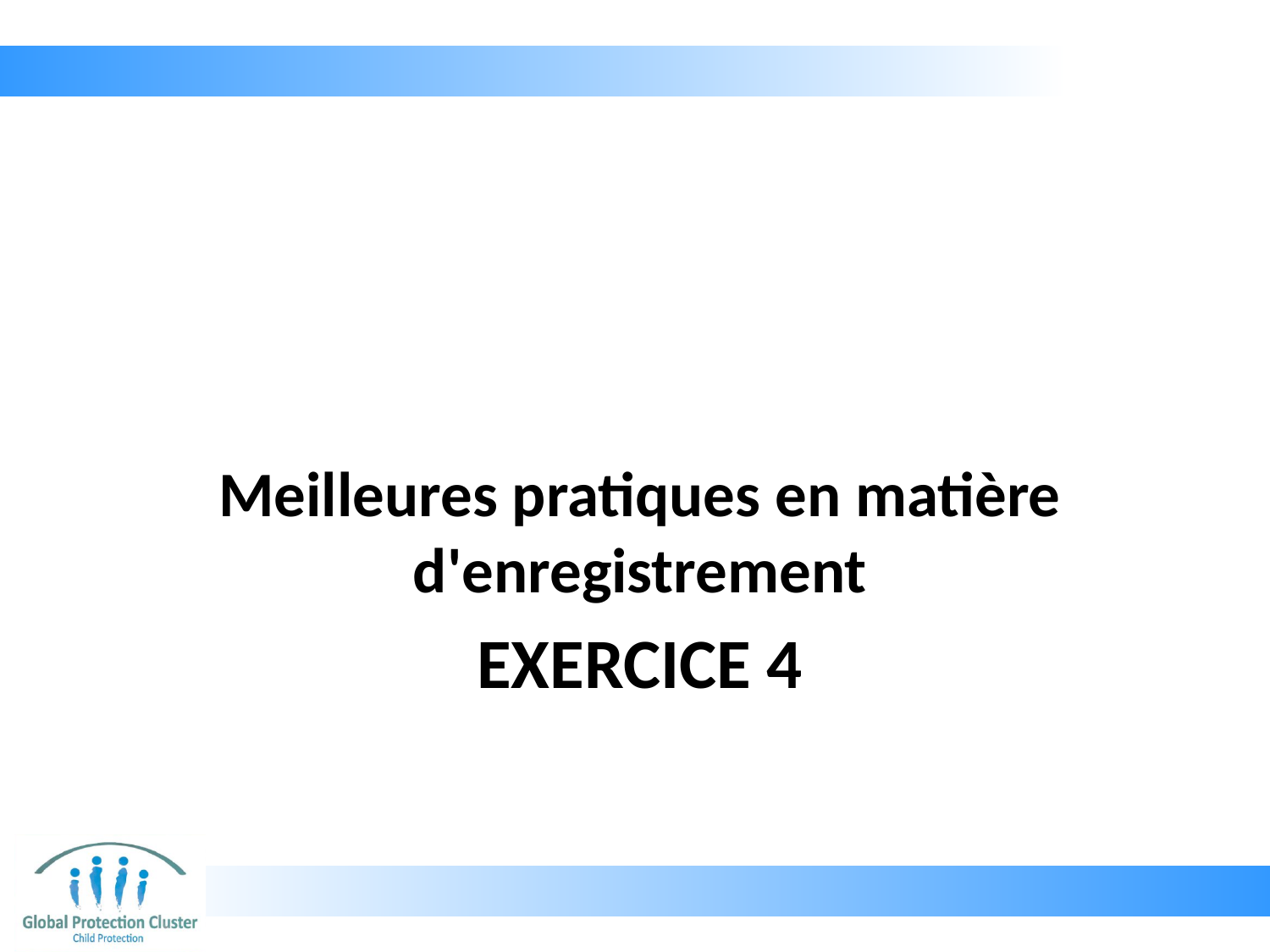

Meilleures pratiques en matière d'enregistrement
# EXERCICE 4